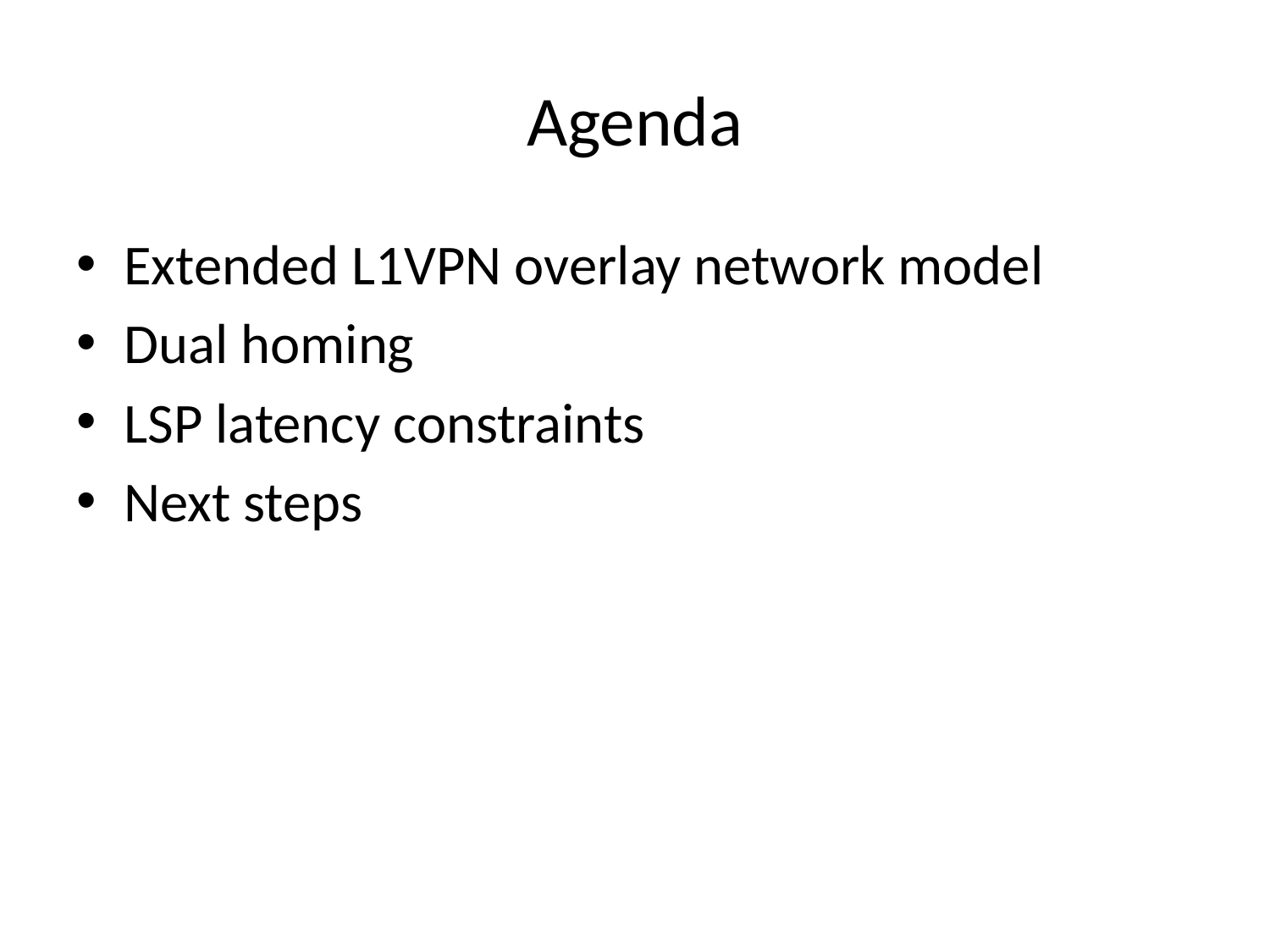

# Agenda
Extended L1VPN overlay network model
Dual homing
LSP latency constraints
Next steps